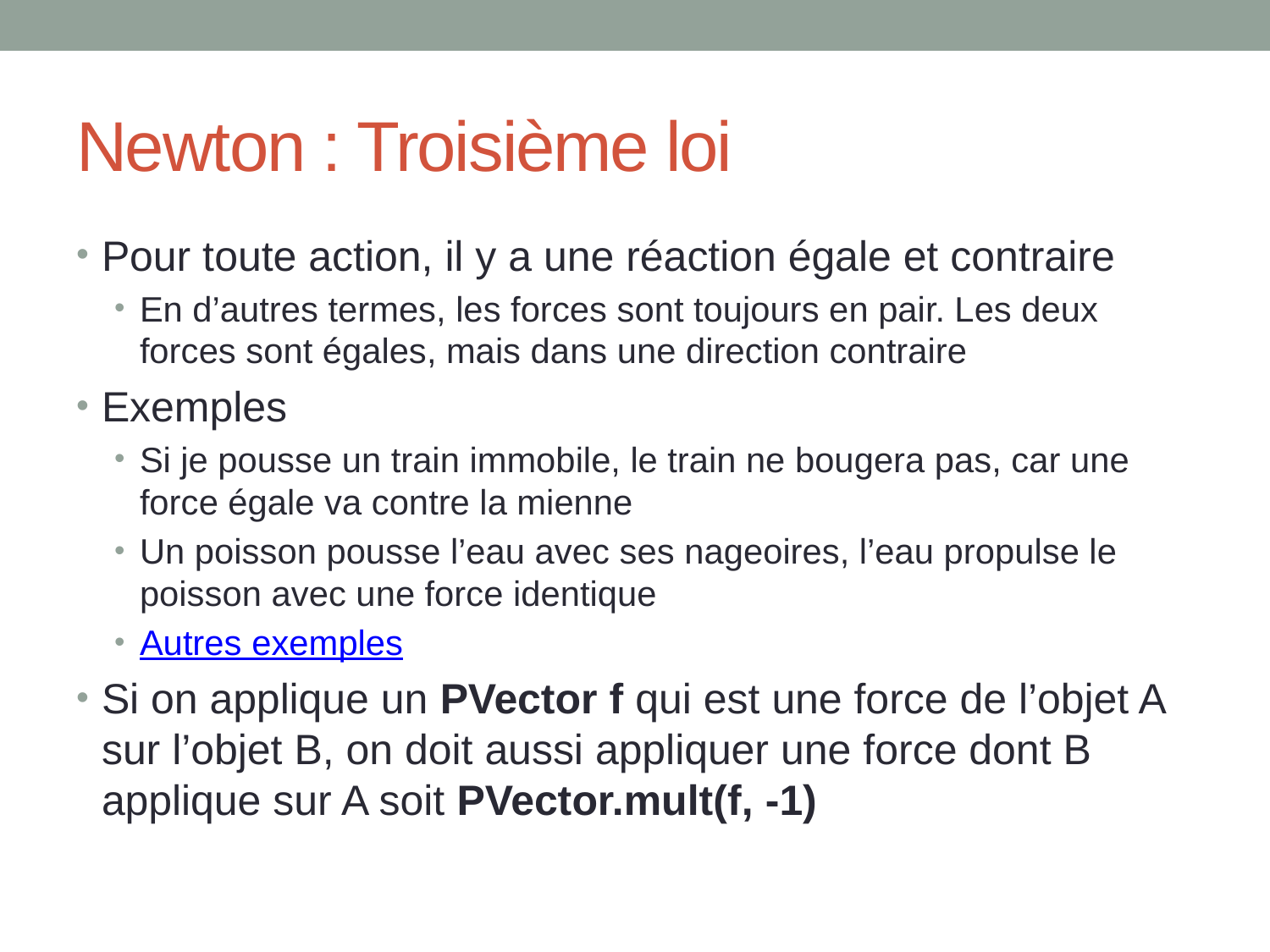

# Newton : Troisième loi
Pour toute action, il y a une réaction égale et contraire
En d’autres termes, les forces sont toujours en pair. Les deux forces sont égales, mais dans une direction contraire
Exemples
Si je pousse un train immobile, le train ne bougera pas, car une force égale va contre la mienne
Un poisson pousse l’eau avec ses nageoires, l’eau propulse le poisson avec une force identique
Autres exemples
Si on applique un PVector f qui est une force de l’objet A sur l’objet B, on doit aussi appliquer une force dont B applique sur A soit PVector.mult(f, -1)